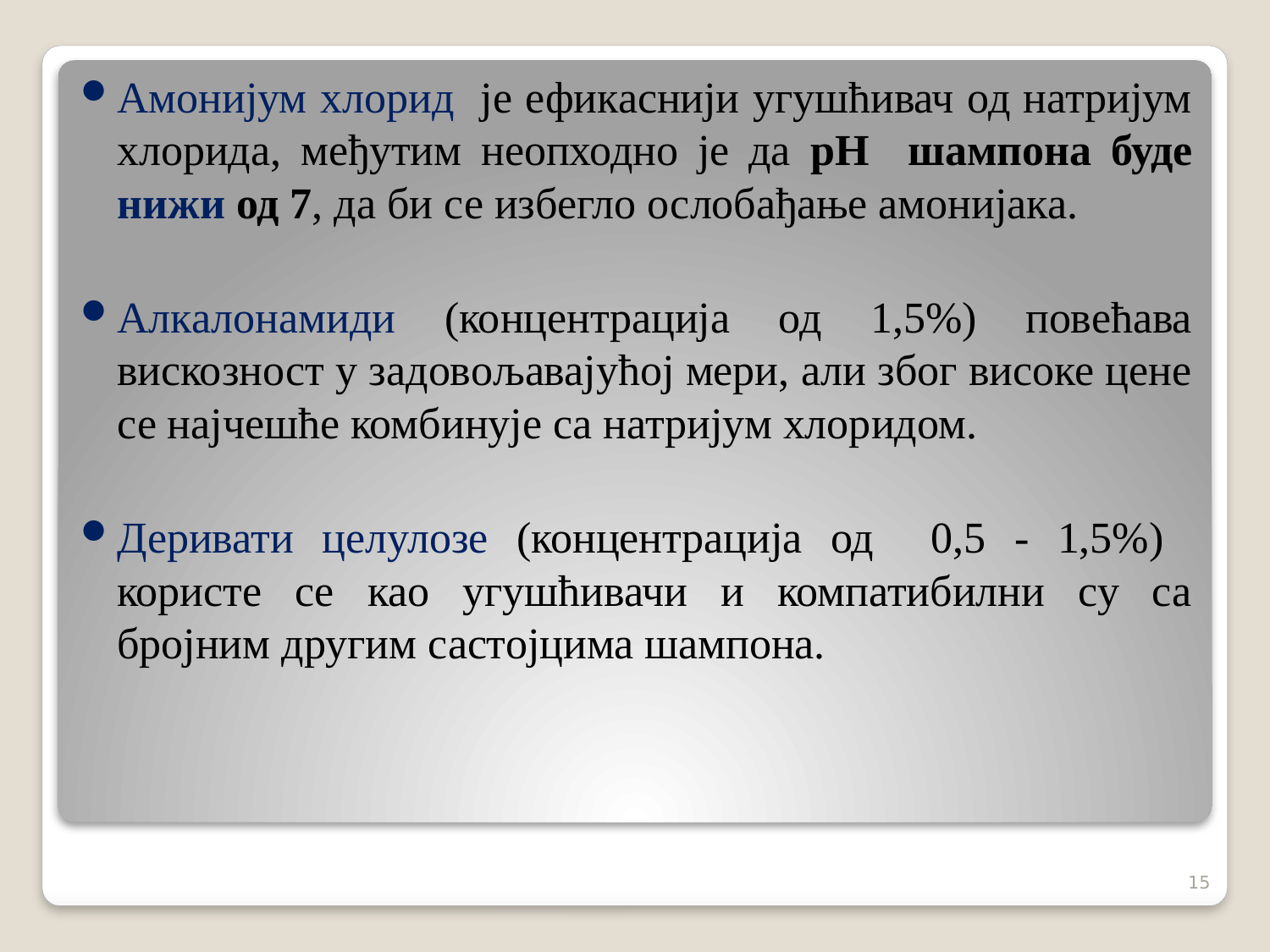

Амонијум хлорид  је ефикаснији угушћивач од натријум хлорида, међутим неопходно је да pH  шампона буде нижи од 7, да би се избегло ослобађање амонијака.

Алкалонамиди (концентрација од 1,5%) повећава вискозност у задовољавајућој мери, али због високе цене се најчешће комбинује са натријум хлоридом.

Деривати целулозе (концентрација од  0,5 - 1,5%)  користе се као угушћивачи и компатибилни су са бројним другим састојцима шампона.

15